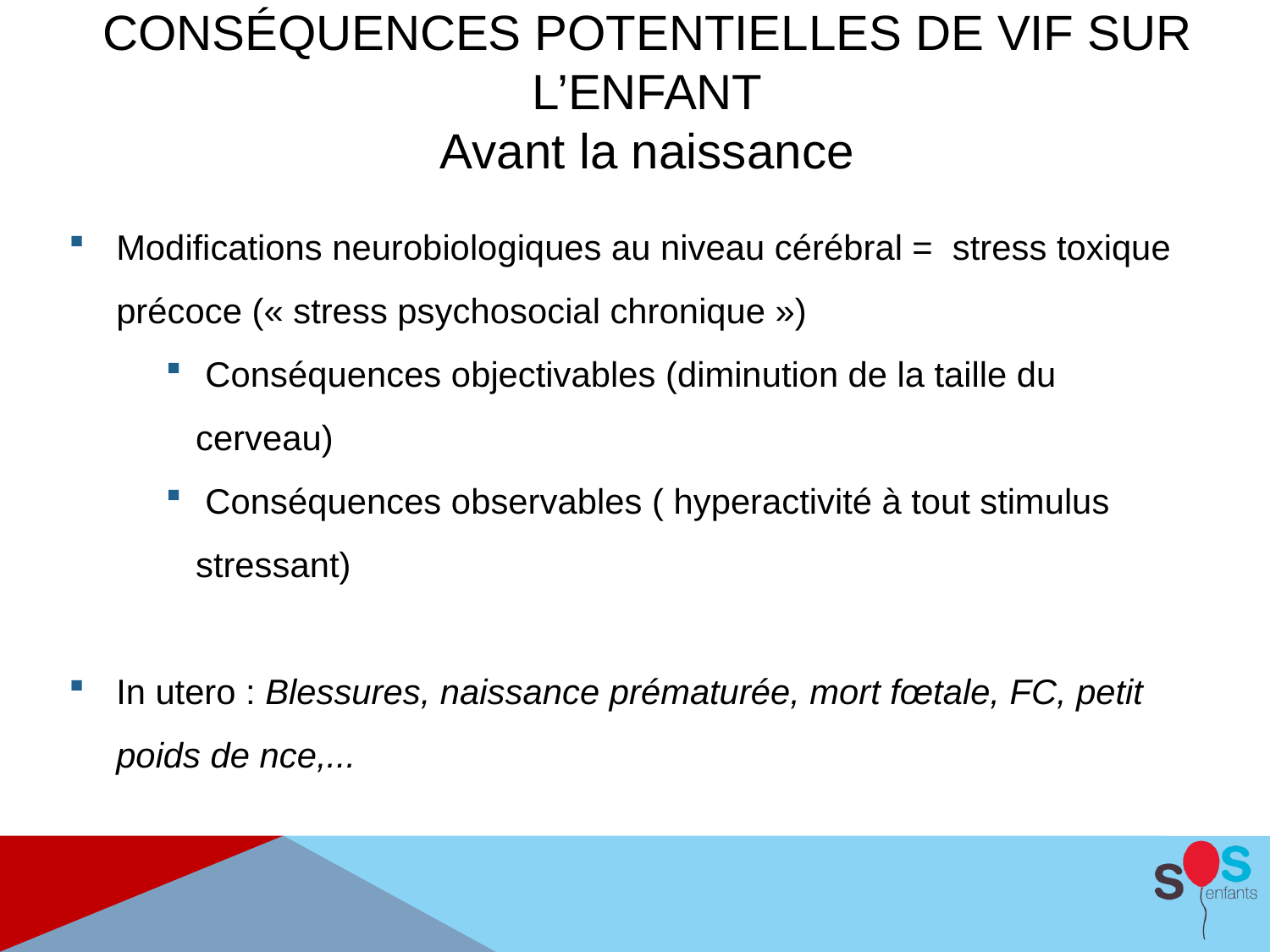

CONSÉQUENCES POTENTIELLES DE VIF SUR L’ENFANT
Avant la naissance
Modifications neurobiologiques au niveau cérébral =  stress toxique précoce (« stress psychosocial chronique »)
 Conséquences objectivables (diminution de la taille du cerveau)
 Conséquences observables ( hyperactivité à tout stimulus stressant)

In utero : Blessures, naissance prématurée, mort fœtale, FC, petit poids de nce,...